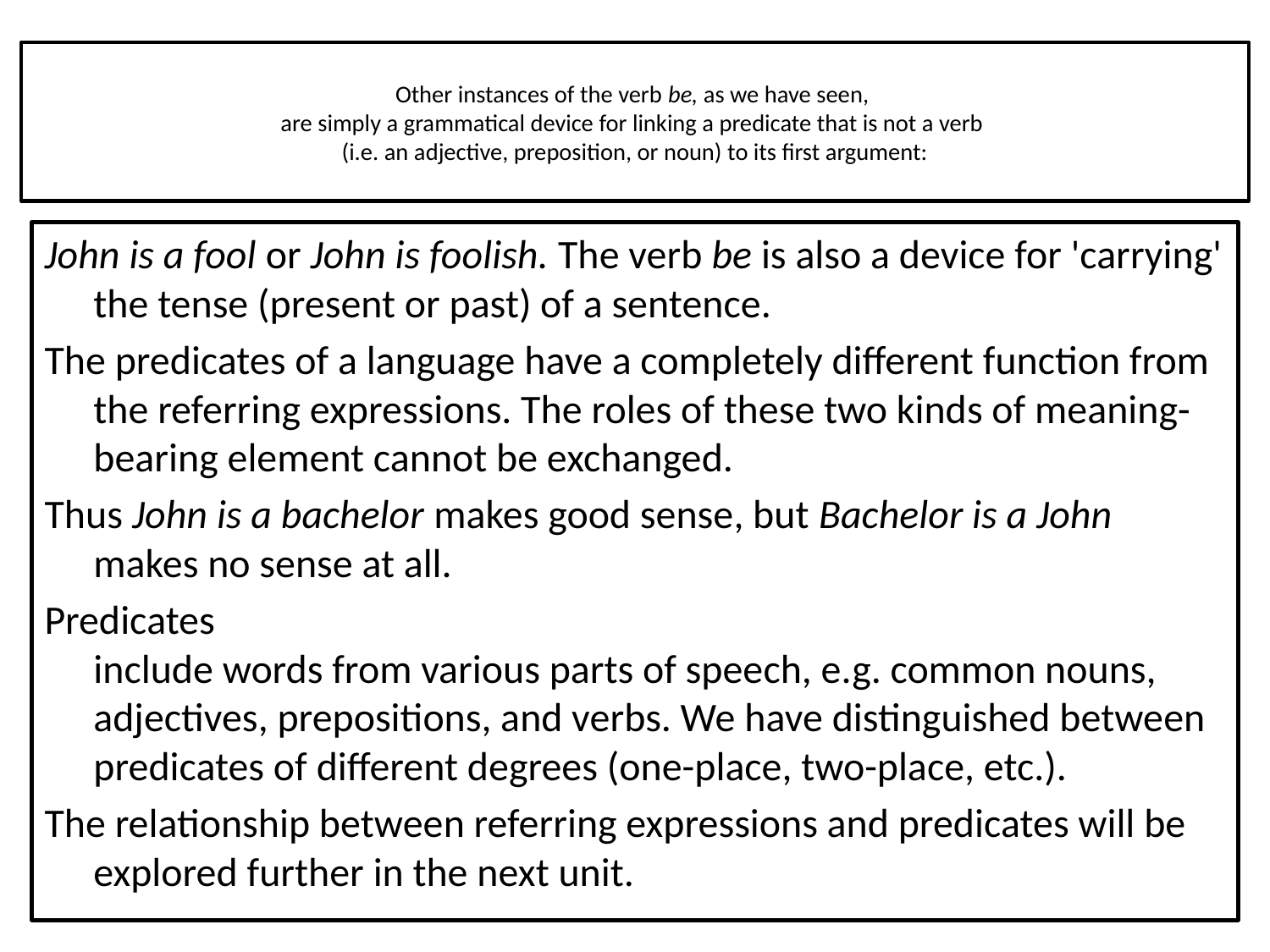

# Other instances of the verb be, as we have seen, are simply a grammatical device for linking a predicate that is not a verb (i.e. an adjective, preposition, or noun) to its first argument:

John is a fool or John is foolish. The verb be is also a device for 'carrying' the tense (present or past) of a sentence.
The predicates of a language have a completely different function from
the referring expressions. The roles of these two kinds of meaning-
bearing element cannot be exchanged.
Thus John is a bachelor makes good sense, but Bachelor is a John makes no sense at all.
Predicates
include words from various parts of speech, e.g. common nouns, adjectives, prepositions, and verbs. We have distinguished between predicates of different degrees (one-place, two-place, etc.).
The relationship between referring expressions and predicates will be explored further in the next unit.